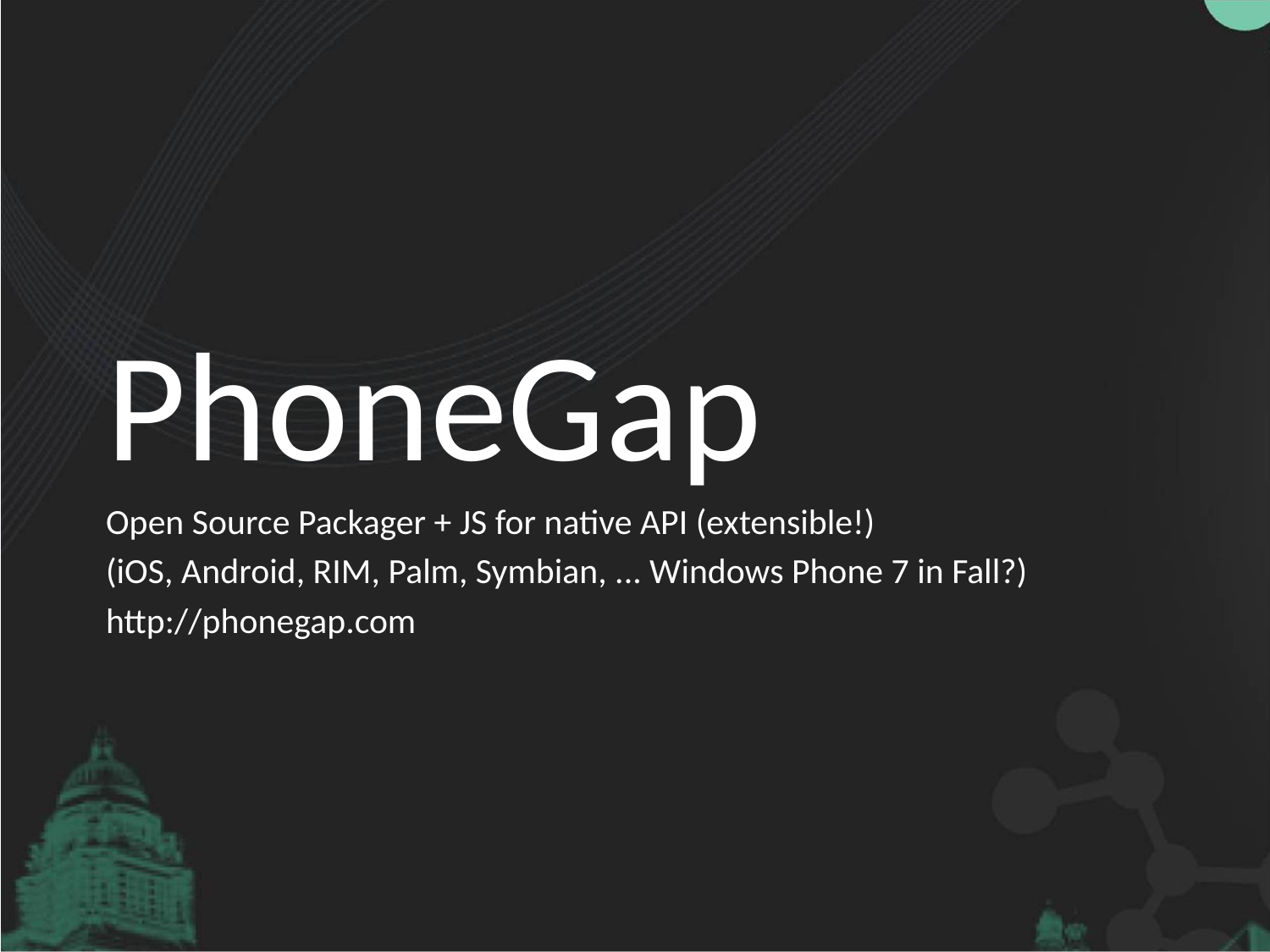

#
PhoneGap
Open Source Packager + JS for native API (extensible!)
(iOS, Android, RIM, Palm, Symbian, ... Windows Phone 7 in Fall?)
http://phonegap.com